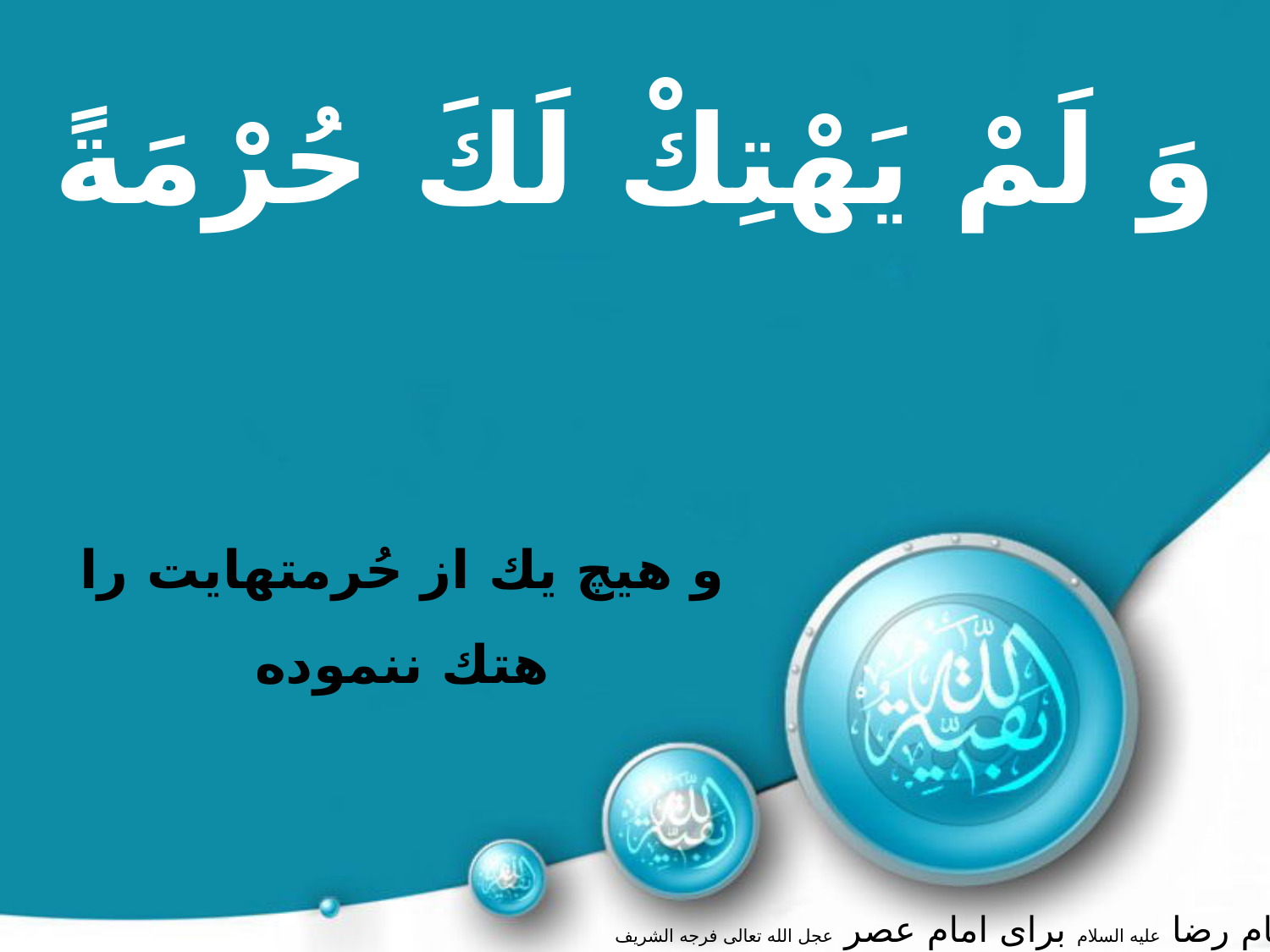

وَ لَمْ يَهْتِكْ لَكَ حُرْمَةً
و هيچ يك از حُرمتهايت را هتك ننموده